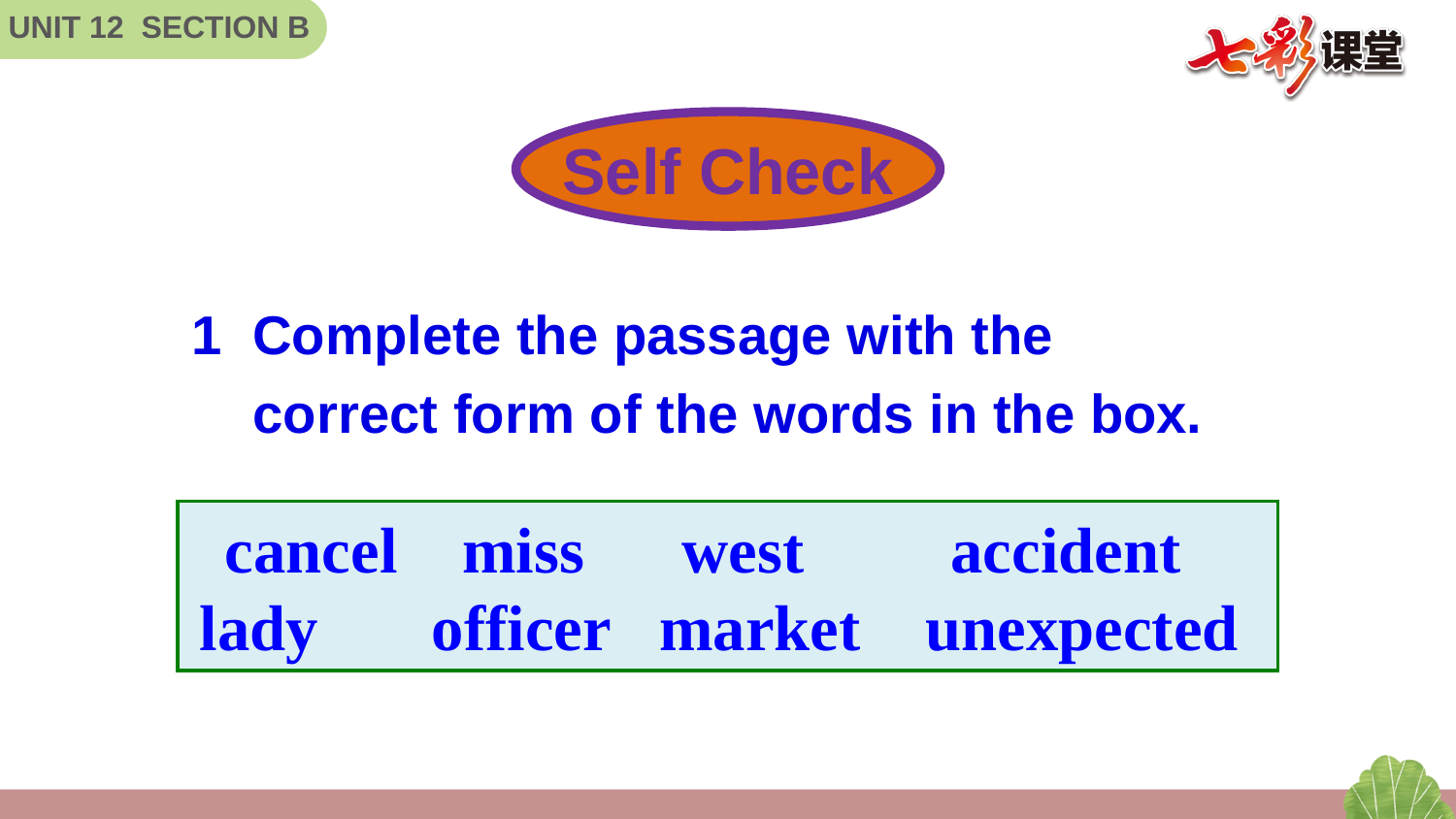

Self Check
1  Complete the passage with the
    correct form of the words in the box.
cancel    miss      west         accident
lady       officer   market    unexpected